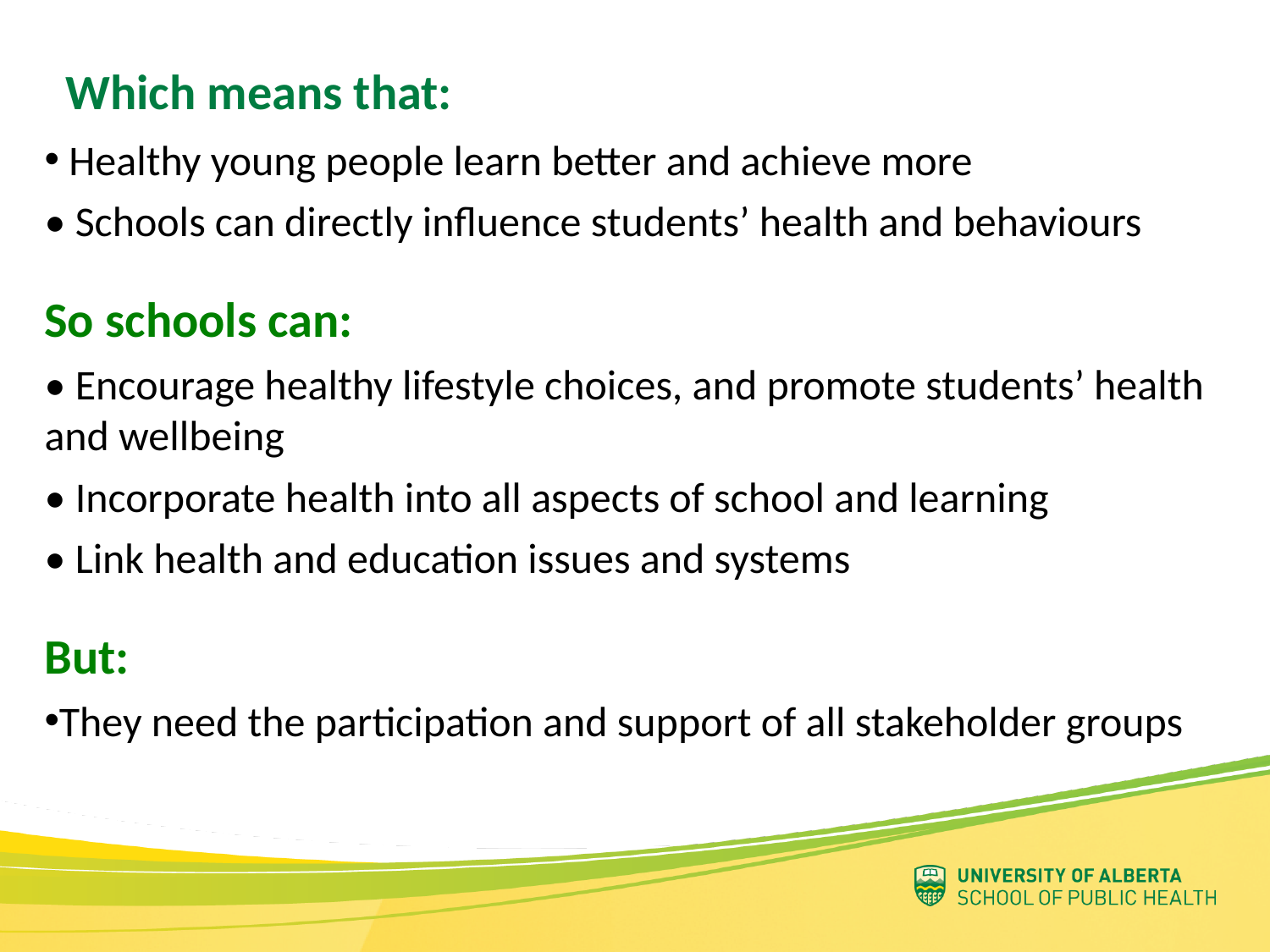

# Which means that:
 Healthy young people learn better and achieve more
• Schools can directly influence students’ health and behaviours

So schools can:
• Encourage healthy lifestyle choices, and promote students’ health and wellbeing
• Incorporate health into all aspects of school and learning
• Link health and education issues and systems

But:
They need the participation and support of all stakeholder groups